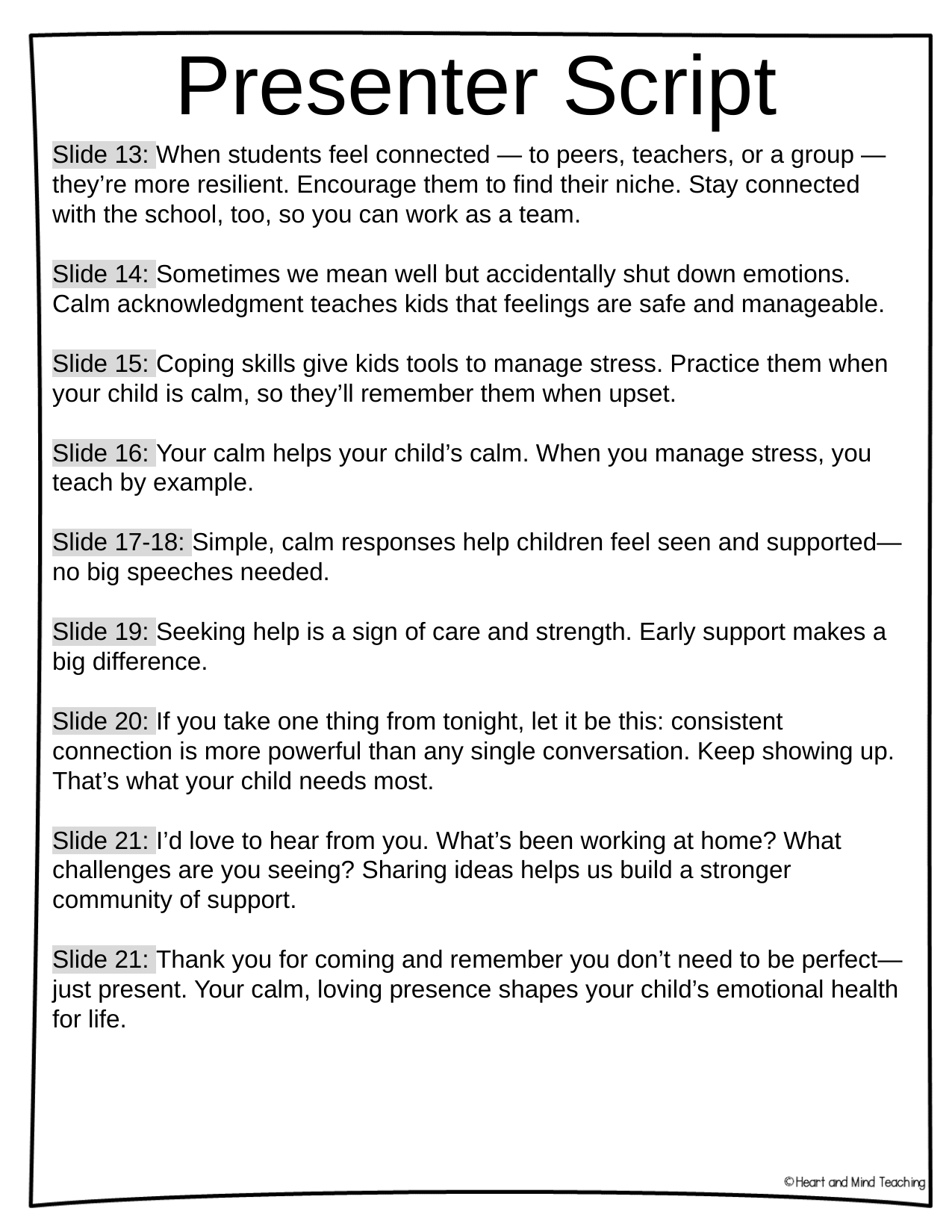

Presenter Script
Slide 13: When students feel connected — to peers, teachers, or a group — they’re more resilient. Encourage them to find their niche. Stay connected with the school, too, so you can work as a team.

Slide 14: Sometimes we mean well but accidentally shut down emotions. Calm acknowledgment teaches kids that feelings are safe and manageable.

Slide 15: Coping skills give kids tools to manage stress. Practice them when your child is calm, so they’ll remember them when upset.

Slide 16: Your calm helps your child’s calm. When you manage stress, you teach by example.

Slide 17-18: Simple, calm responses help children feel seen and supported—no big speeches needed.

Slide 19: Seeking help is a sign of care and strength. Early support makes a big difference.

Slide 20: If you take one thing from tonight, let it be this: consistent connection is more powerful than any single conversation. Keep showing up. That’s what your child needs most.

Slide 21: I’d love to hear from you. What’s been working at home? What challenges are you seeing? Sharing ideas helps us build a stronger community of support.

Slide 21: Thank you for coming and remember you don’t need to be perfect—just present. Your calm, loving presence shapes your child’s emotional health for life.